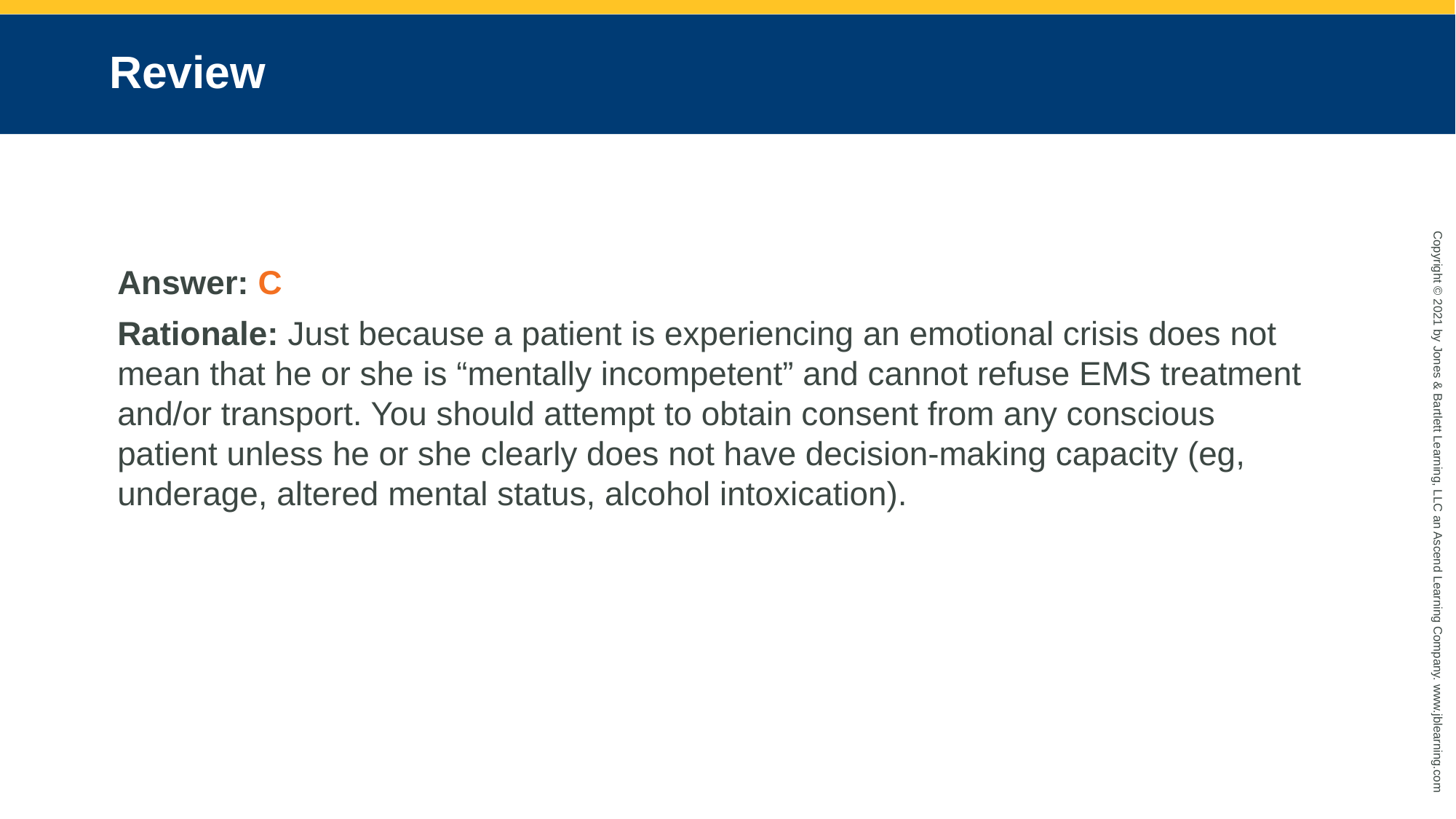

# Review
Answer: C
Rationale: Just because a patient is experiencing an emotional crisis does not mean that he or she is “mentally incompetent” and cannot refuse EMS treatment and/or transport. You should attempt to obtain consent from any conscious patient unless he or she clearly does not have decision-making capacity (eg, underage, altered mental status, alcohol intoxication).